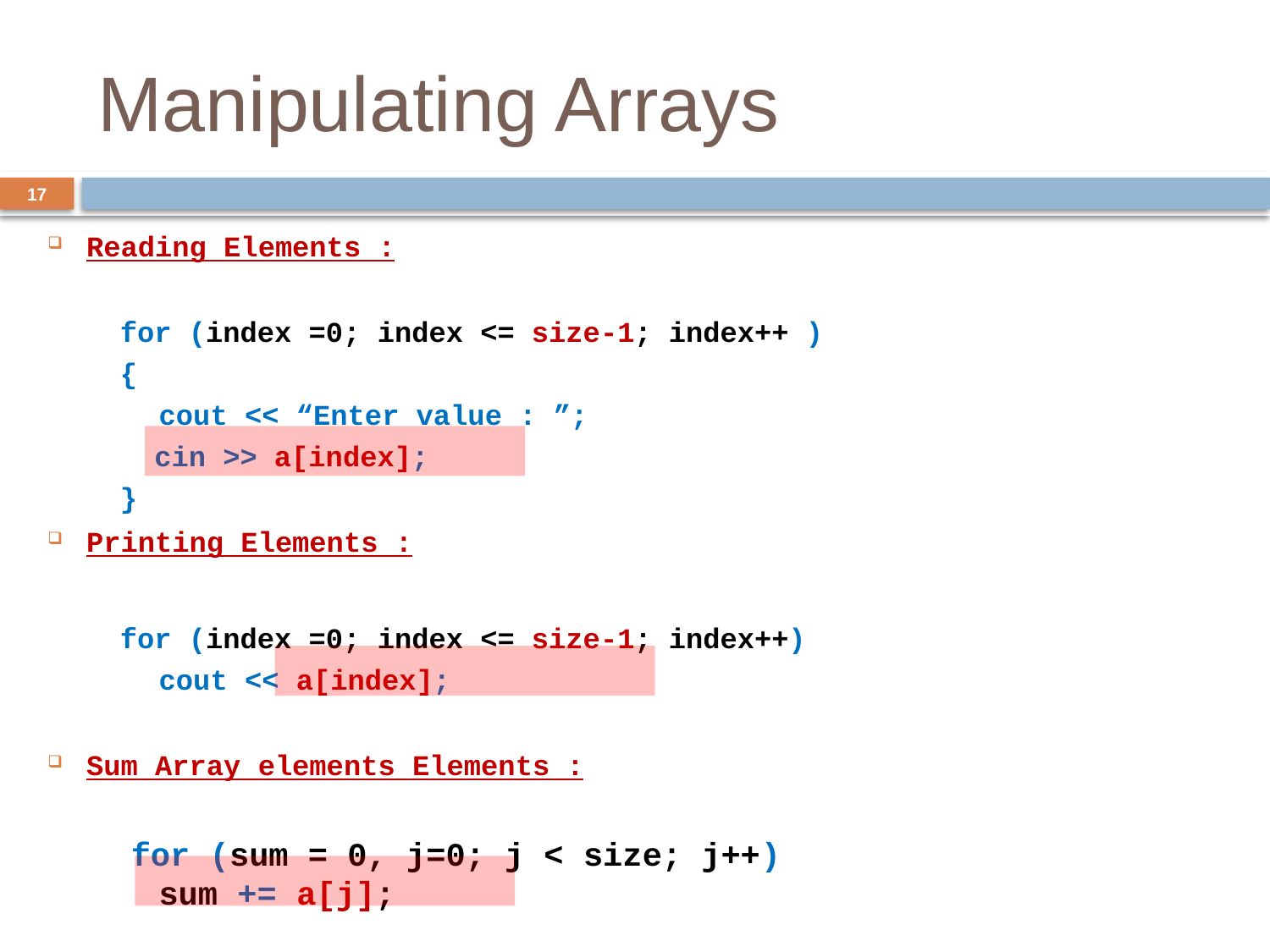

# Manipulating Arrays
17
Reading Elements :

for (index =0; index <= size-1; index++ )
{
	cout << “Enter value : ”;
  cin >> a[index];
}
Printing Elements :

for (index =0; index <= size-1; index++)
		cout << a[index];

Sum Array elements Elements :

for (sum = 0, j=0; j < size; j++)
sum += a[j];